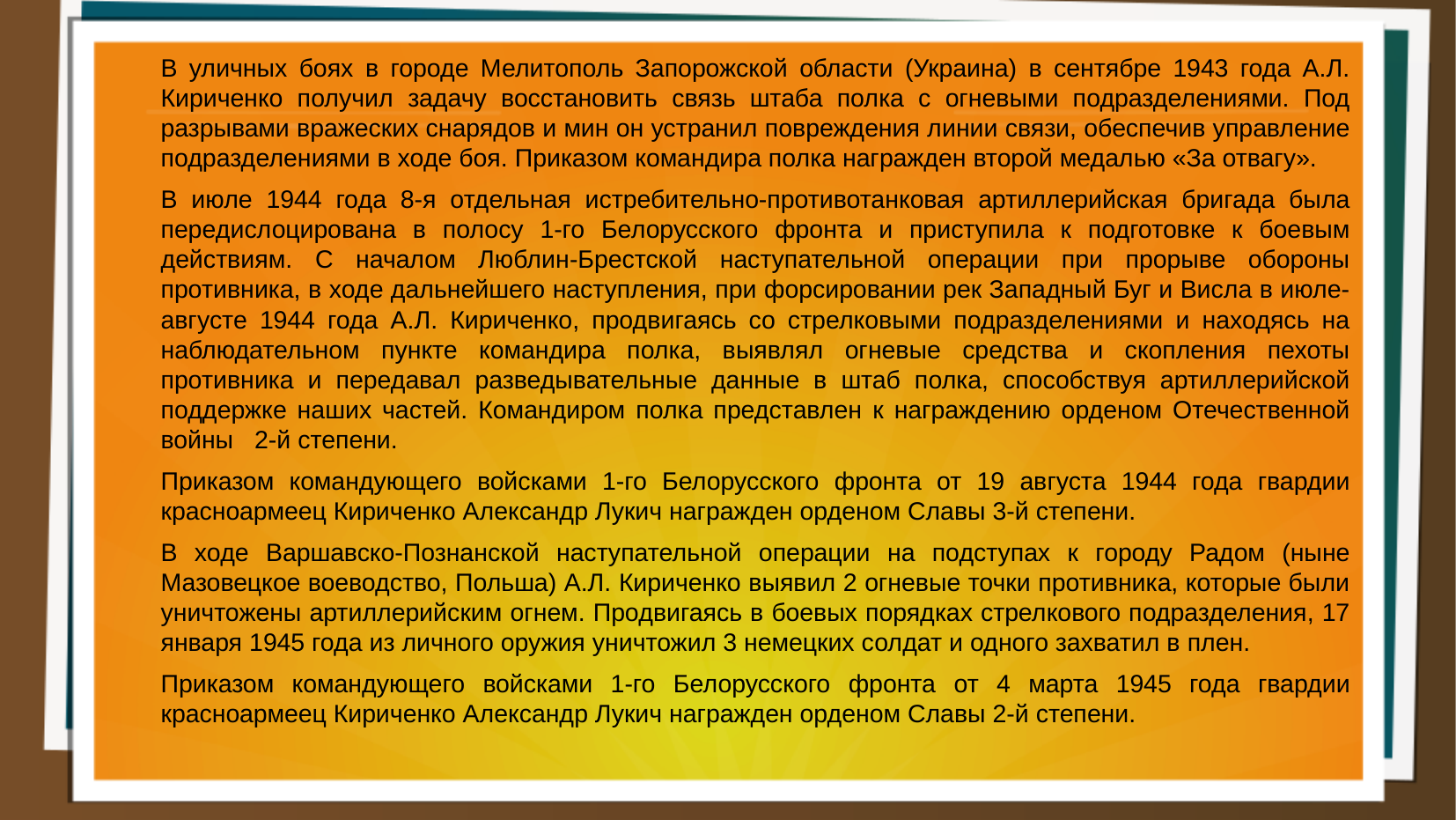

В уличных боях в городе Мелитополь Запорожской области (Украина) в сентябре 1943 года А.Л. Кириченко получил задачу восстановить связь штаба полка с огневыми подразделениями. Под разрывами вражеских снарядов и мин он устранил повреждения линии связи, обеспечив управление подразделениями в ходе боя. Приказом командира полка награжден второй медалью «За отвагу».
	В июле 1944 года 8-я отдельная истребительно-противотанковая артиллерийская бригада была передислоцирована в полосу 1-го Белорусского фронта и приступила к подготовке к боевым действиям. С началом Люблин-Брестской наступательной операции при прорыве обороны противника, в ходе дальнейшего наступления, при форсировании рек Западный Буг и Висла в июле-августе 1944 года А.Л. Кириченко, продвигаясь со стрелковыми подразделениями и находясь на наблюдательном пункте командира полка, выявлял огневые средства и скопления пехоты противника и передавал разведывательные данные в штаб полка, способствуя артиллерийской поддержке наших частей. Командиром полка представлен к награждению орденом Отечественной войны   2-й степени.
	Приказом командующего войсками 1-го Белорусского фронта от 19 августа 1944 года гвардии красноармеец Кириченко Александр Лукич награжден орденом Славы 3-й степени.
	В ходе Варшавско-Познанской наступательной операции на подступах к городу Радом (ныне Мазовецкое воеводство, Польша) А.Л. Кириченко выявил 2 огневые точки противника, которые были уничтожены артиллерийским огнем. Продвигаясь в боевых порядках стрелкового подразделения, 17 января 1945 года из личного оружия уничтожил 3 немецких солдат и одного захватил в плен.
	Приказом командующего войсками 1-го Белорусского фронта от 4 марта 1945 года гвардии красноармеец Кириченко Александр Лукич награжден орденом Славы 2-й степени.